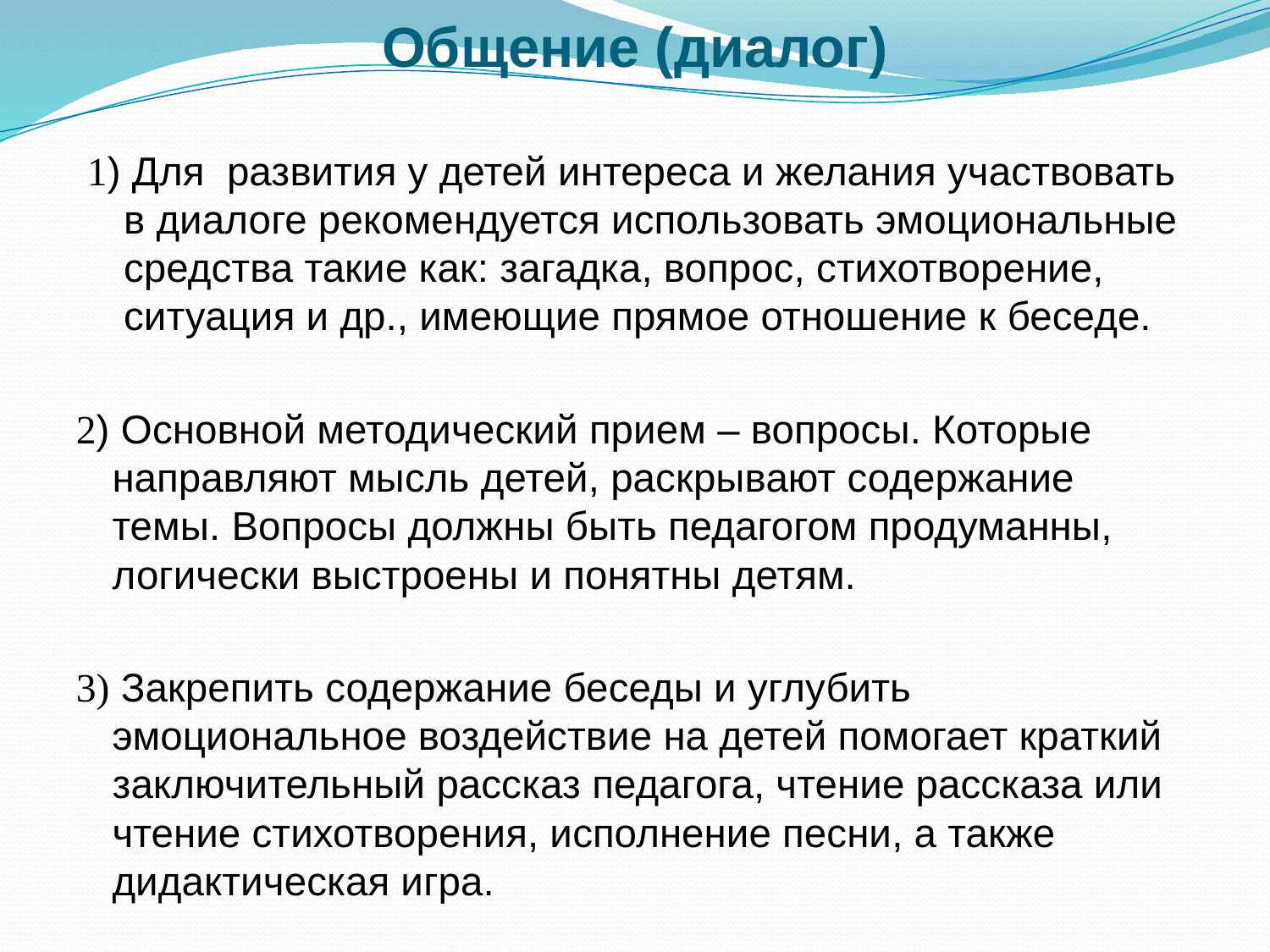

# Общение (диалог)
 1) Для  развития у детей интереса и желания участвовать в диалоге рекомендуется использовать эмоциональные средства такие как: загадка, вопрос, стихотворение, ситуация и др., имеющие прямое отношение к беседе.

2) Основной методический прием – вопросы. Которые        направляют мысль детей, раскрывают содержание темы. Вопросы должны быть педагогом продуманны, логически выстроены и понятны детям.

3) Закрепить содержание беседы и углубить  эмоциональное воздействие на детей помогает краткий заключительный рассказ педагога, чтение рассказа или чтение стихотворения, исполнение песни, а также дидактическая игра.